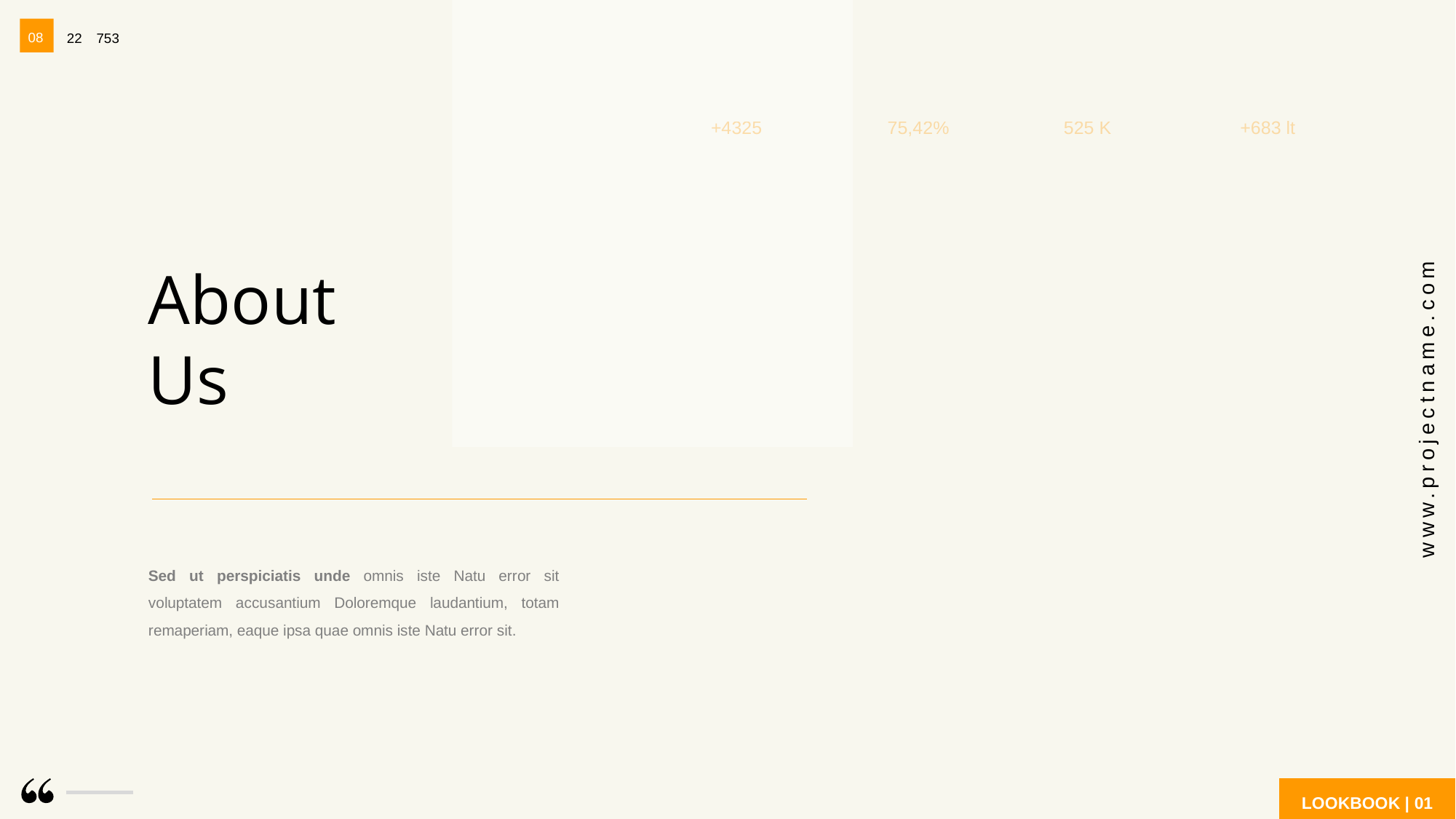

08
22
753
www.projectname.com

LOOKBOOK | 01
+4325
75,42%
525 K
+683 lt

About Us
Sed ut perspiciatis unde omnis iste Natu error sit voluptatem accusantium Doloremque laudantium, totam remaperiam, eaque ipsa quae omnis iste Natu error sit.